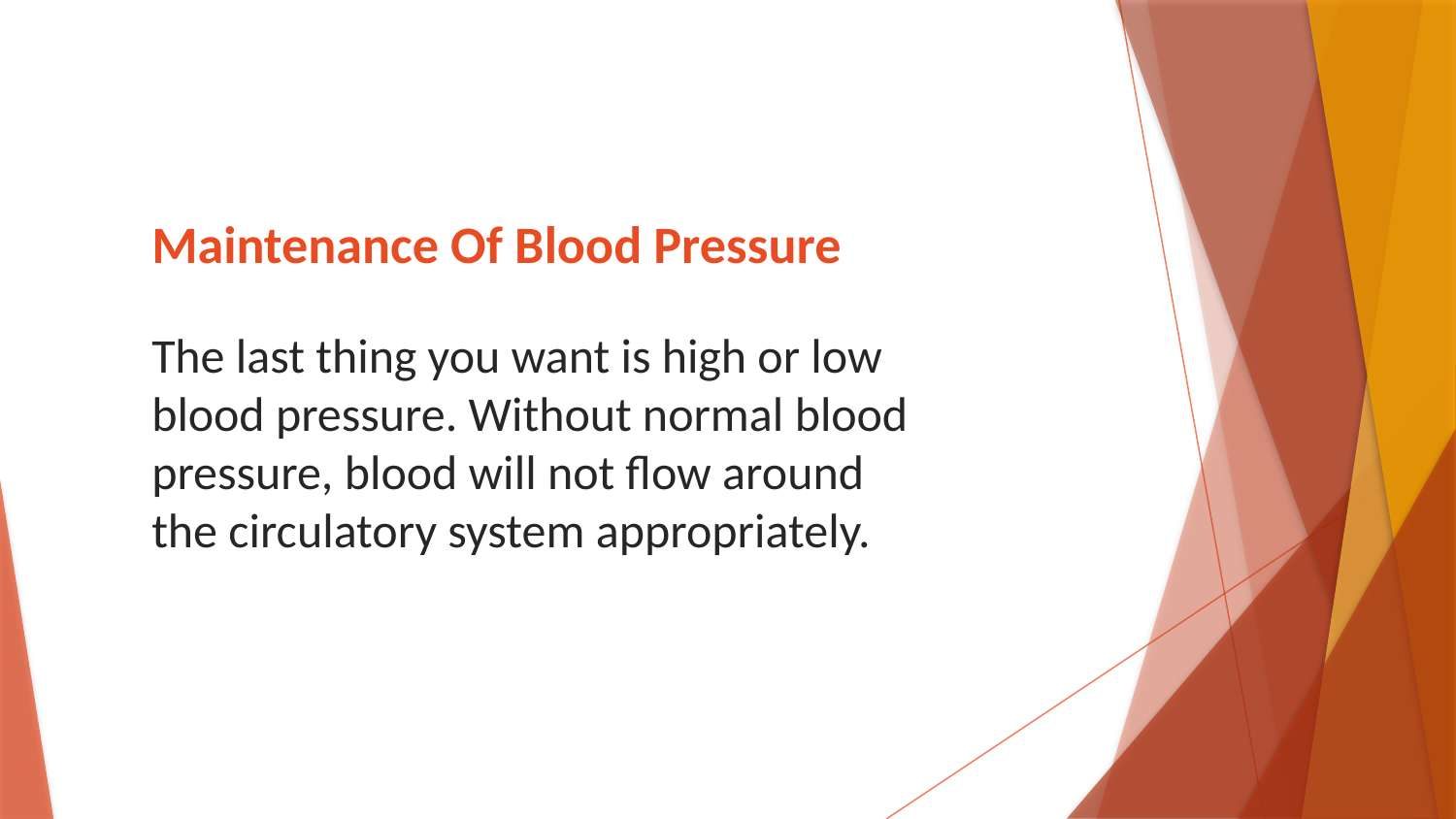

# Maintenance Of Blood Pressure
The last thing you want is high or low blood pressure. Without normal blood pressure, blood will not flow around the circulatory system appropriately.